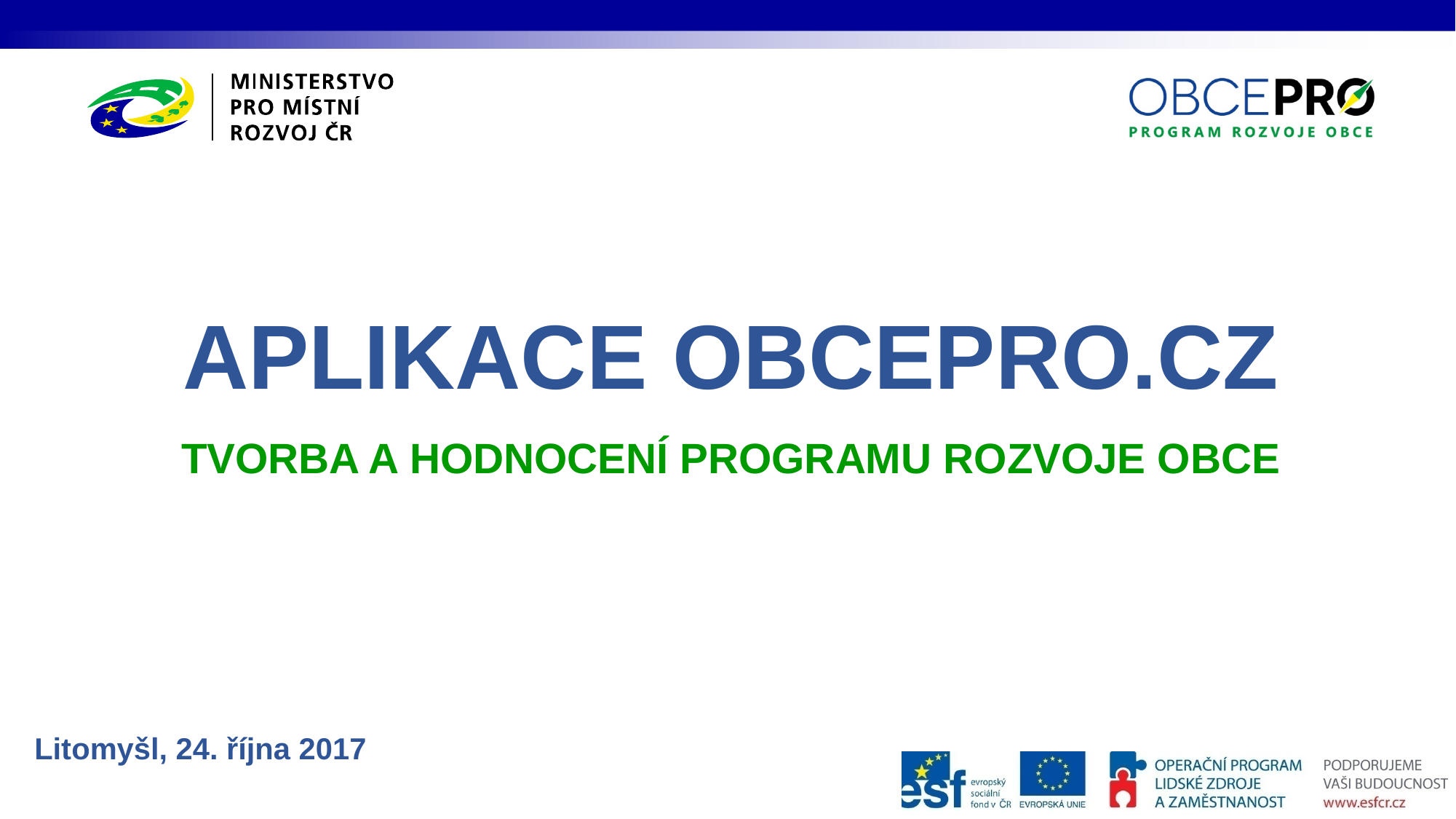

# APLIKACE OBCEPRO.CZ
TVORBA A HODNOCENÍ PROGRAMU ROZVOJE OBCE
Litomyšl, 24. října 2017